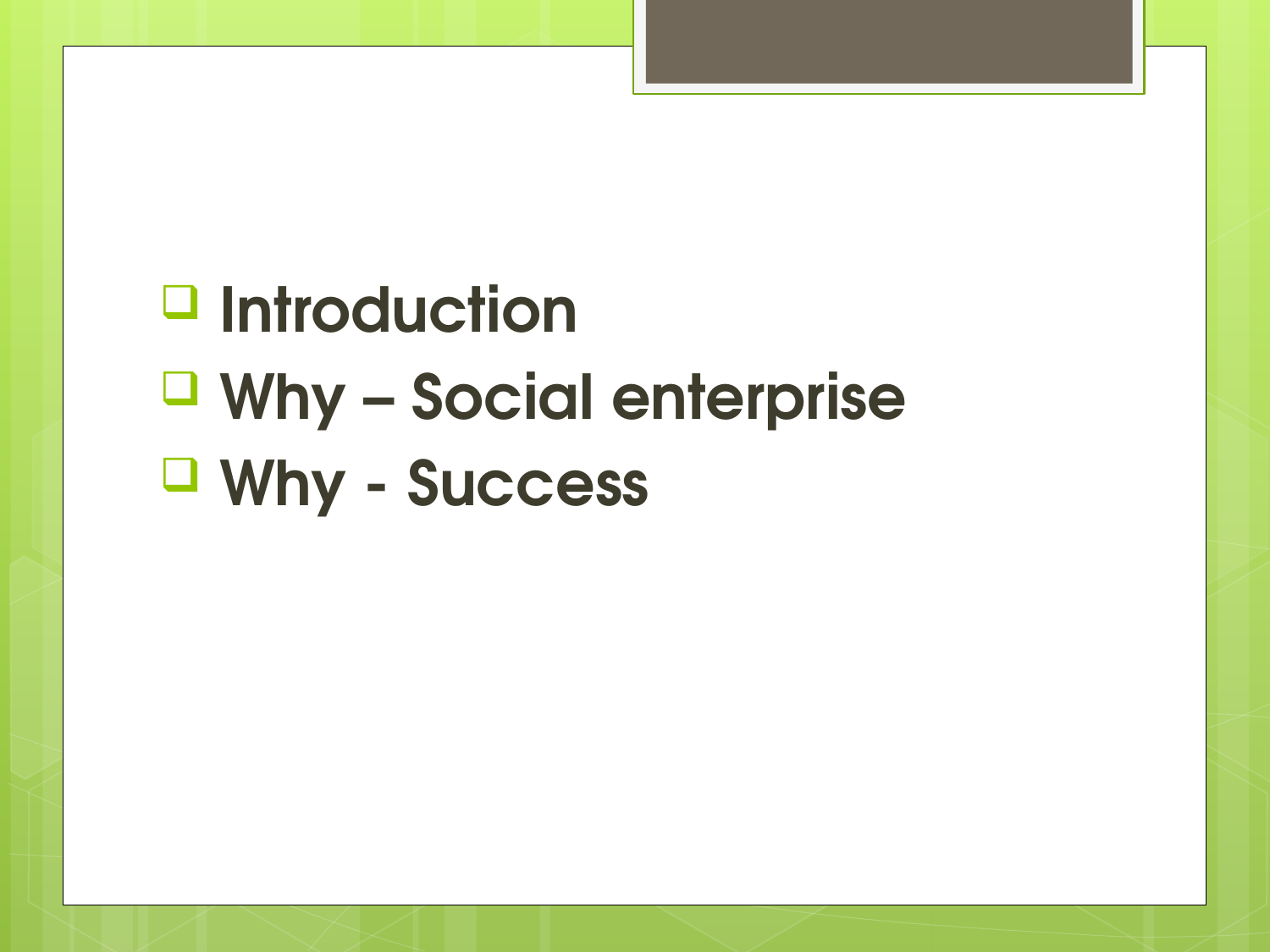

Introduction
 Why – Social enterprise
 Why - Success